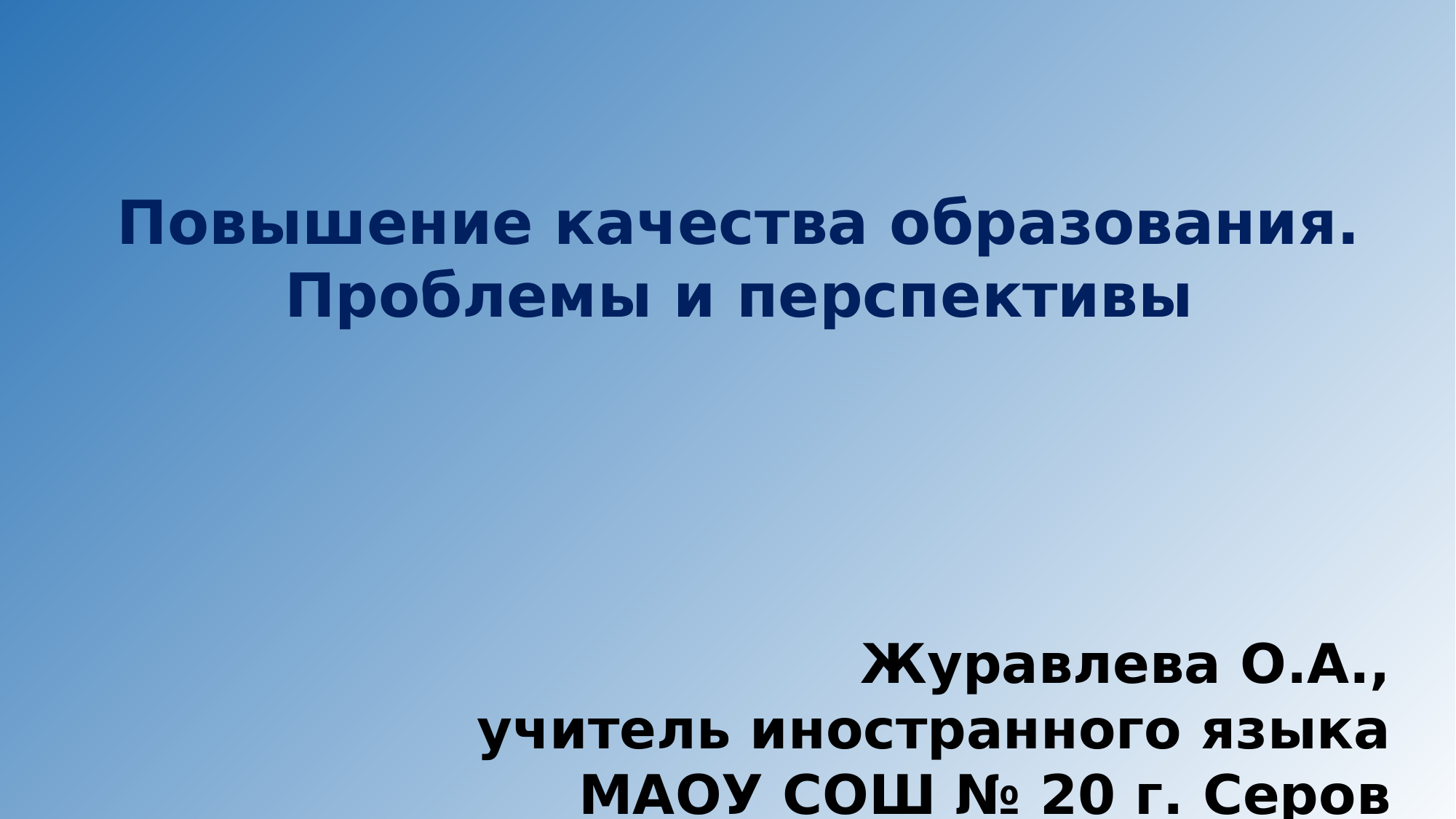

Повышение качества образования. Проблемы и перспективы
Журавлева О.А.,
учитель иностранного языка МАОУ СОШ № 20 г. Серов